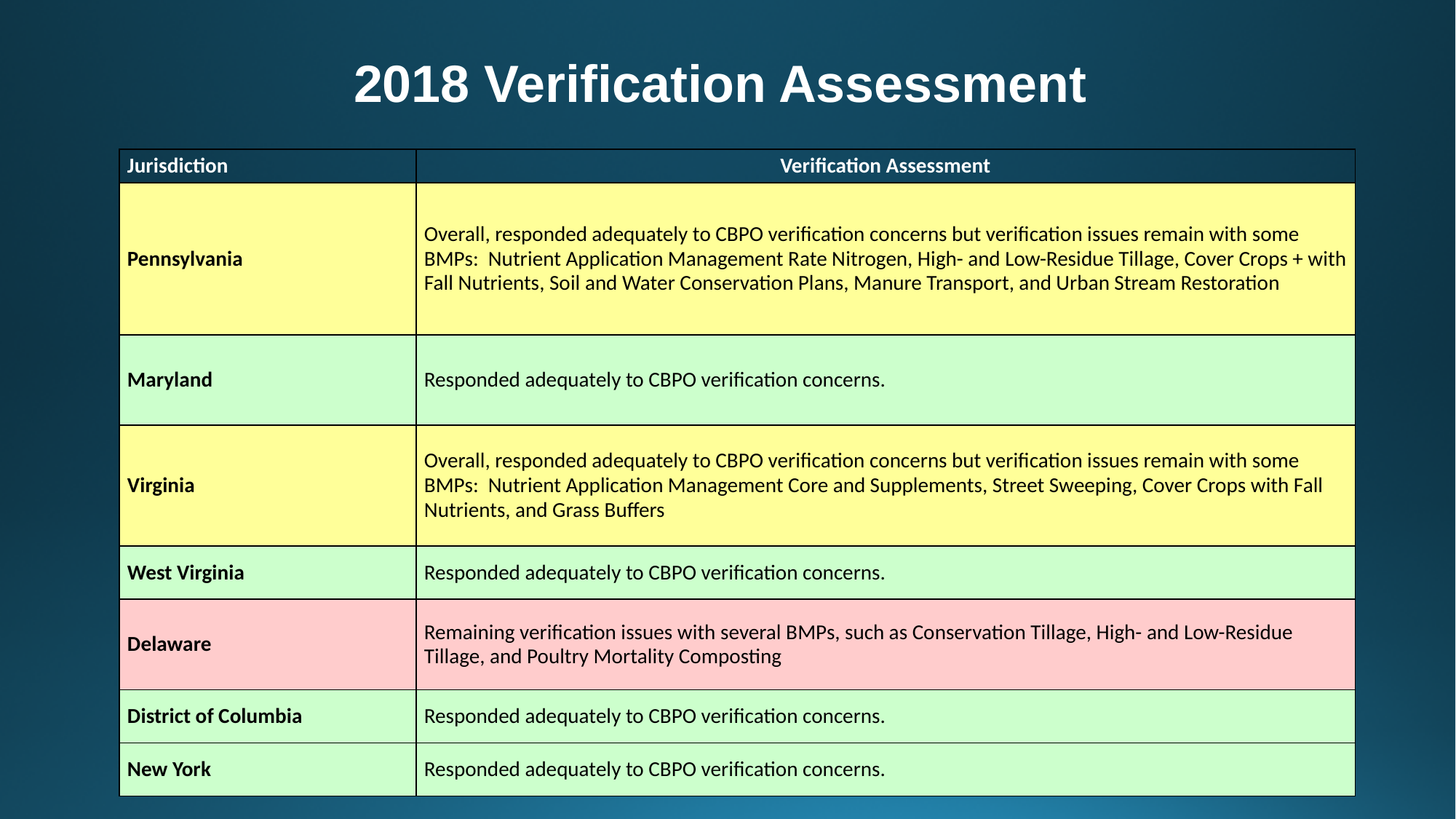

# 2018 Verification Assessment
| Jurisdiction | Verification Assessment |
| --- | --- |
| Pennsylvania | Overall, responded adequately to CBPO verification concerns but verification issues remain with some BMPs: Nutrient Application Management Rate Nitrogen, High- and Low-Residue Tillage, Cover Crops + with Fall Nutrients, Soil and Water Conservation Plans, Manure Transport, and Urban Stream Restoration |
| Maryland | Responded adequately to CBPO verification concerns. |
| Virginia | Overall, responded adequately to CBPO verification concerns but verification issues remain with some BMPs: Nutrient Application Management Core and Supplements, Street Sweeping, Cover Crops with Fall Nutrients, and Grass Buffers |
| West Virginia | Responded adequately to CBPO verification concerns. |
| Delaware | Remaining verification issues with several BMPs, such as Conservation Tillage, High- and Low-Residue Tillage, and Poultry Mortality Composting |
| District of Columbia | Responded adequately to CBPO verification concerns. |
| New York | Responded adequately to CBPO verification concerns. |